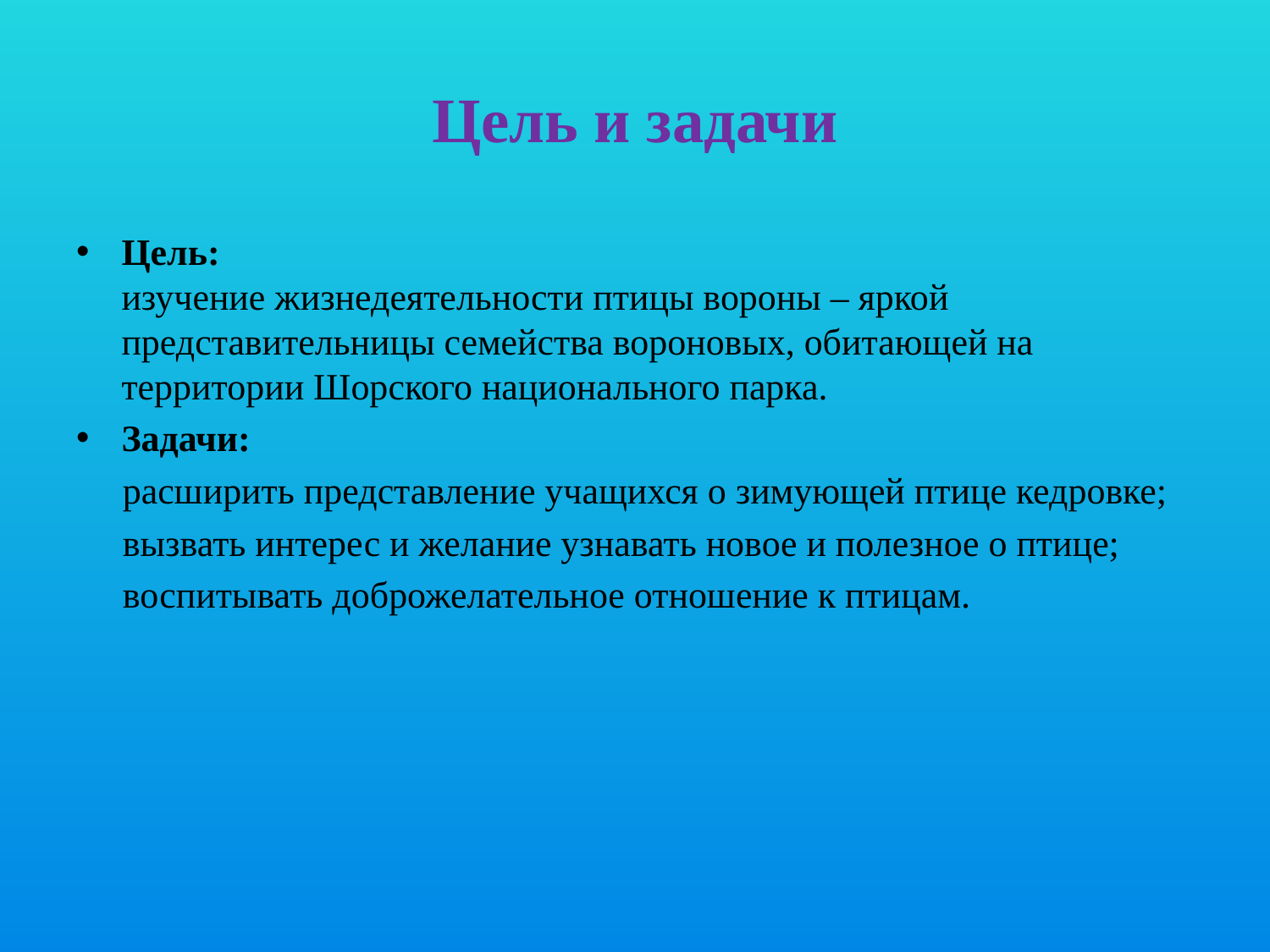

# Цель и задачи
Цель: 
изучение жизнедеятельности птицы вороны – яркой представительницы семейства вороновых, обитающей на территории Шорского национального парка.
Задачи:
     расширить представление учащихся о зимующей птице кедровке;
     вызвать интерес и желание узнавать новое и полезное о птице;
     воспитывать доброжелательное отношение к птицам.